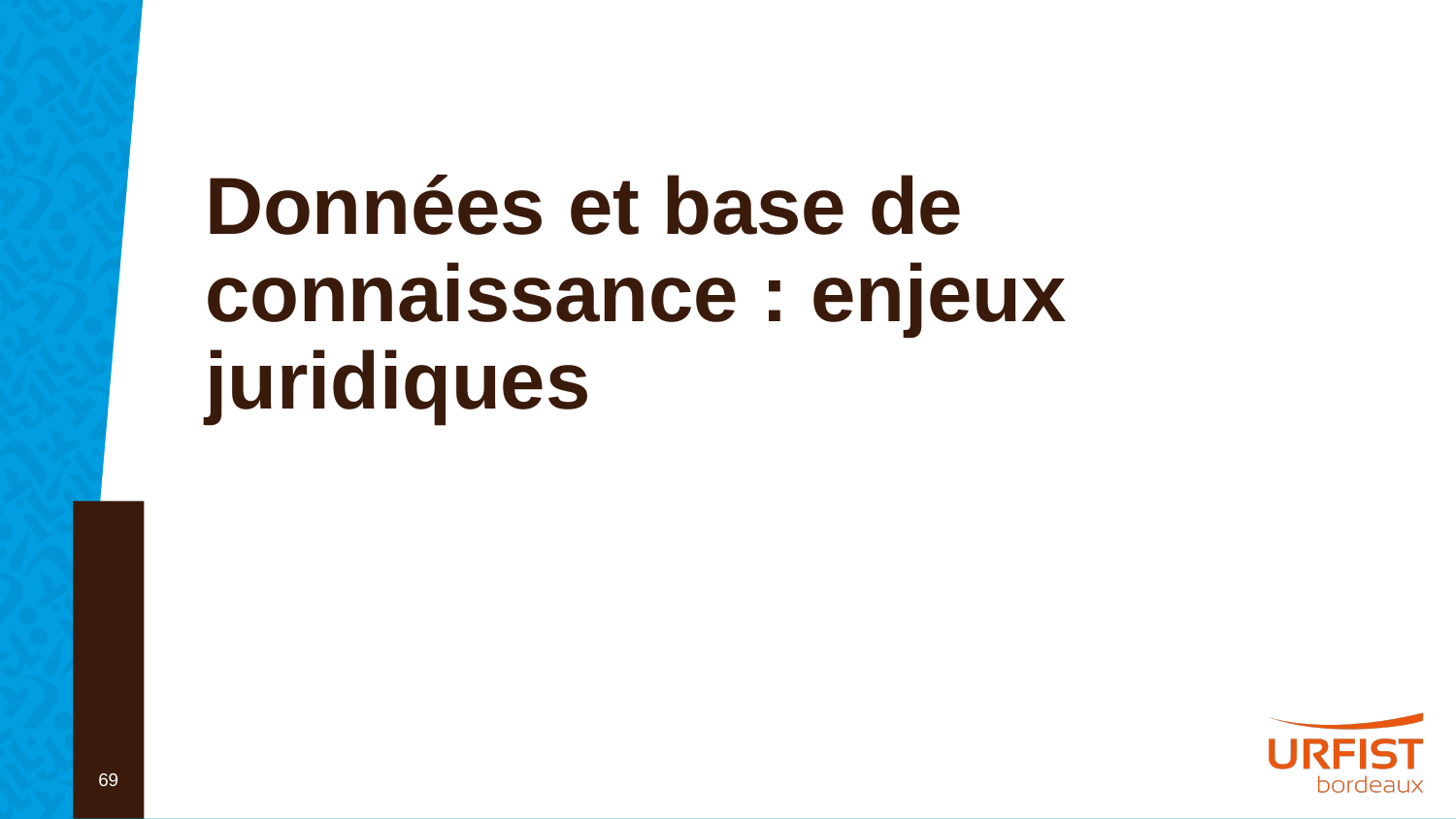

# Données et base de connaissance : enjeux juridiques

69